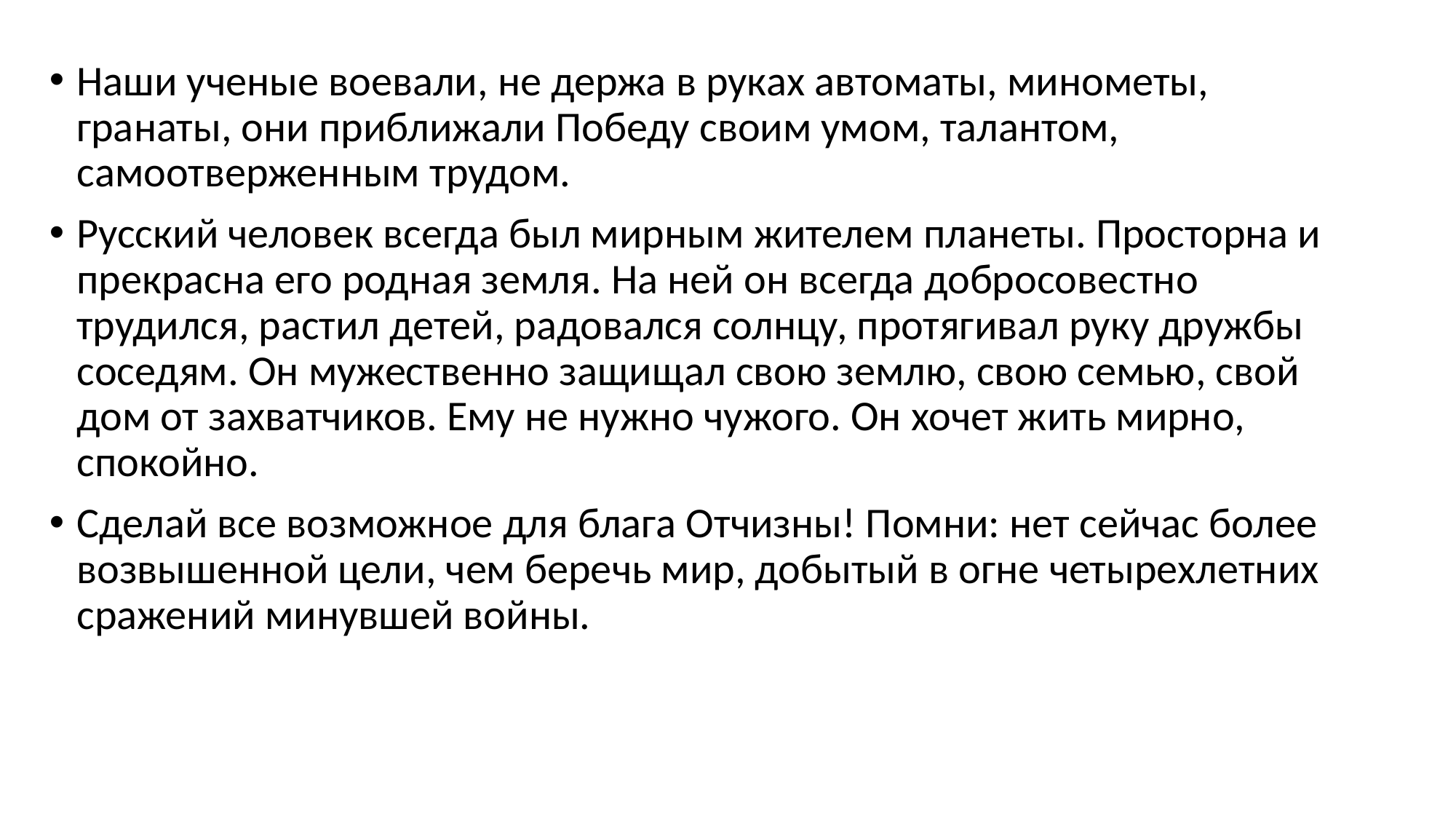

Наши ученые воевали, не держа в руках автоматы, минометы, гранаты, они приближали Победу своим умом, талантом, самоотверженным трудом.
Русский человек всегда был мирным жителем планеты. Просторна и прекрасна его родная земля. На ней он всегда добросовестно трудился, растил детей, радовался солнцу, протягивал руку дружбы соседям. Он мужественно защищал свою землю, свою семью, свой дом от захватчиков. Ему не нужно чужого. Он хочет жить мирно, спокойно.
Сделай все возможное для блага Отчизны! Помни: нет сейчас более возвышенной цели, чем беречь мир, добытый в огне четырехлетних сражений минувшей войны.